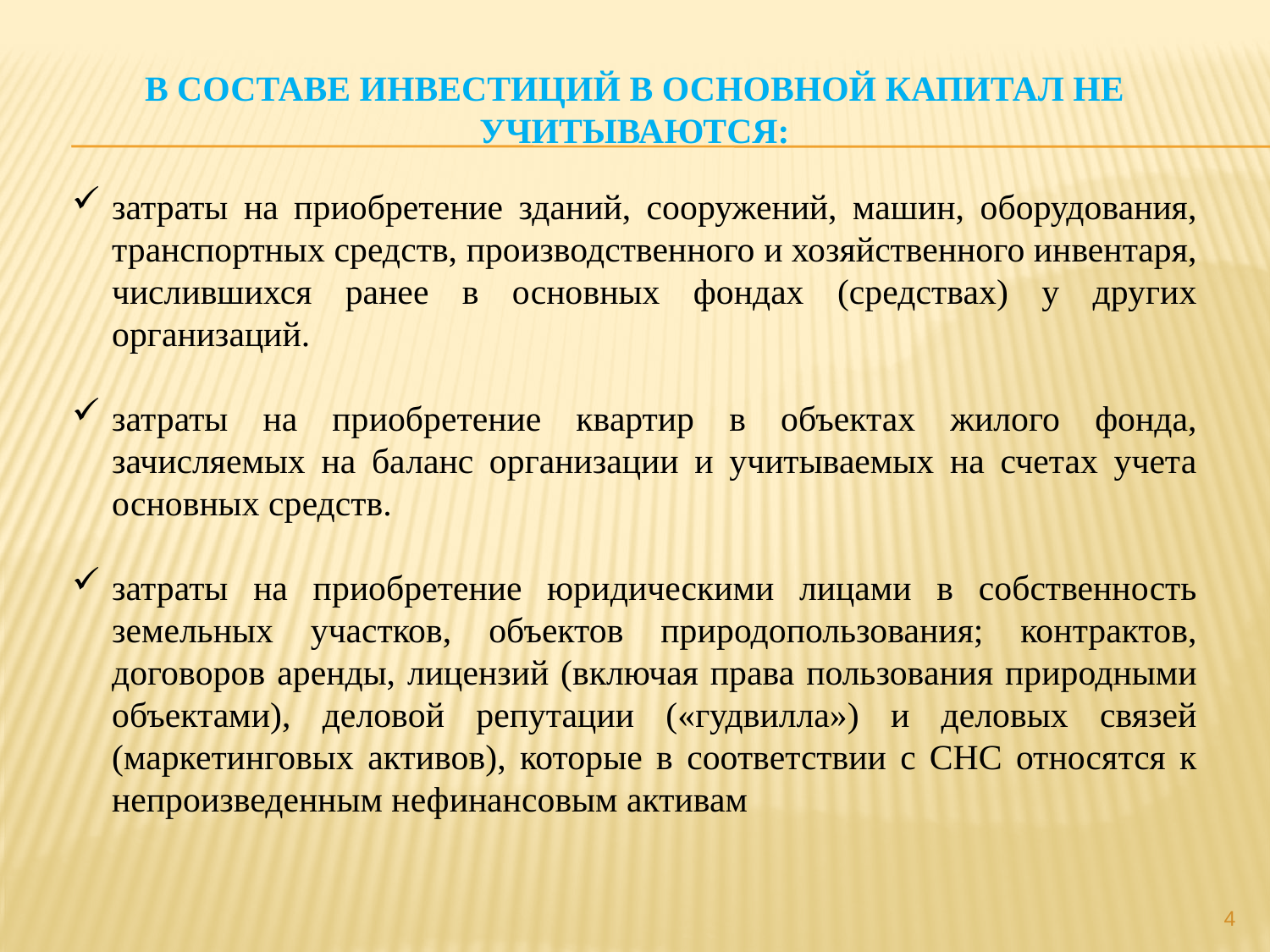

В составе инвестиций в основной капитал не учитываются:

затраты на приобретение зданий, сооружений, машин, оборудования, транспортных средств, производственного и хозяйственного инвентаря, числившихся ранее в основных фондах (средствах) у других организаций.

затраты на приобретение квартир в объектах жилого фонда, зачисляемых на баланс организации и учитываемых на счетах учета основных средств.

затраты на приобретение юридическими лицами в собственность земельных участков, объектов природопользования; контрактов, договоров аренды, лицензий (включая права пользования природными объектами), деловой репутации («гудвилла») и деловых связей (маркетинговых активов), которые в соответствии с СНС относятся к непроизведенным нефинансовым активам
4